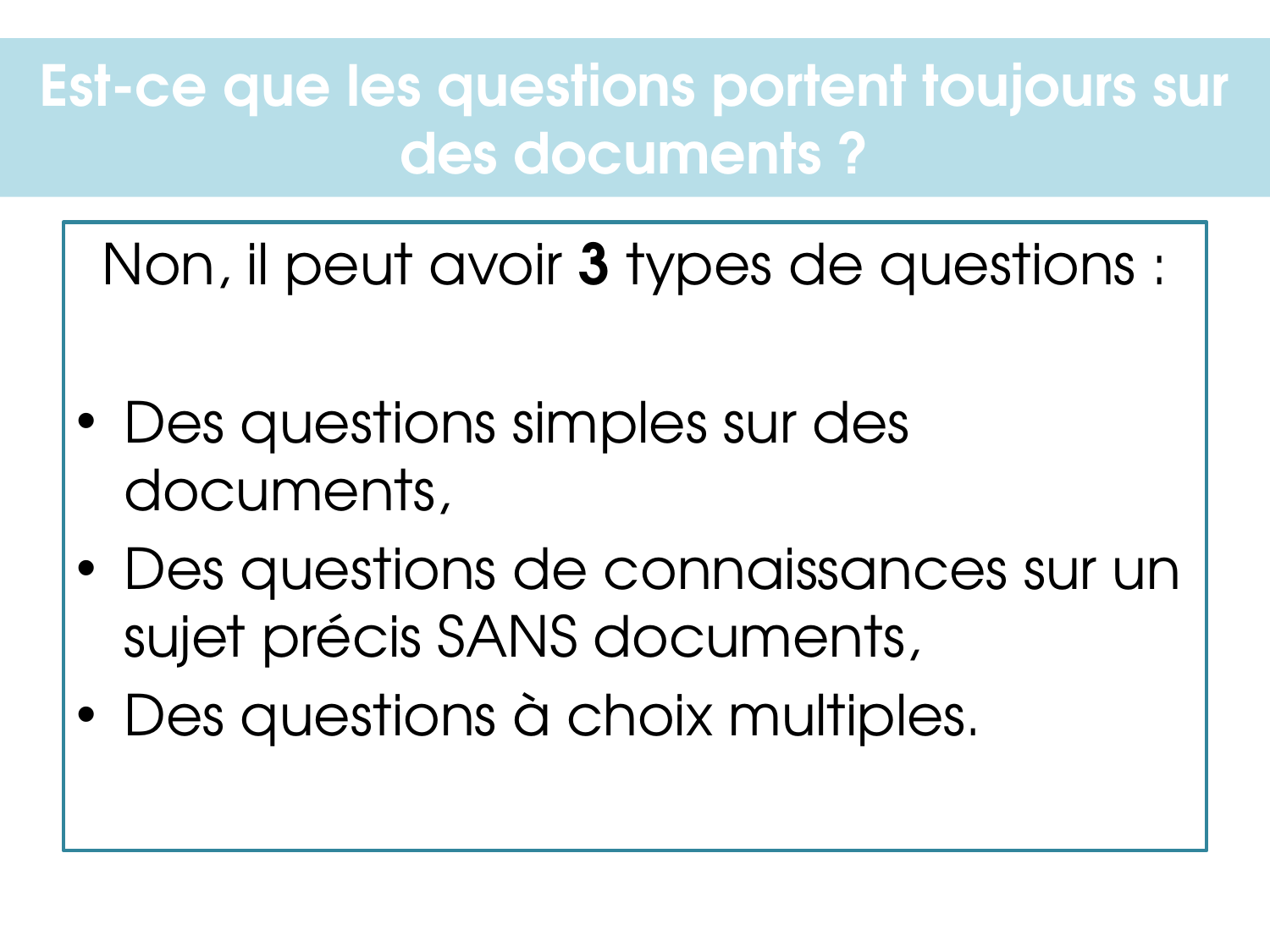

# Est-ce que les questions portent toujours sur des documents ?
Non, il peut avoir 3 types de questions :

Des questions simples sur des documents,
Des questions de connaissances sur un sujet précis SANS documents,
Des questions à choix multiples.